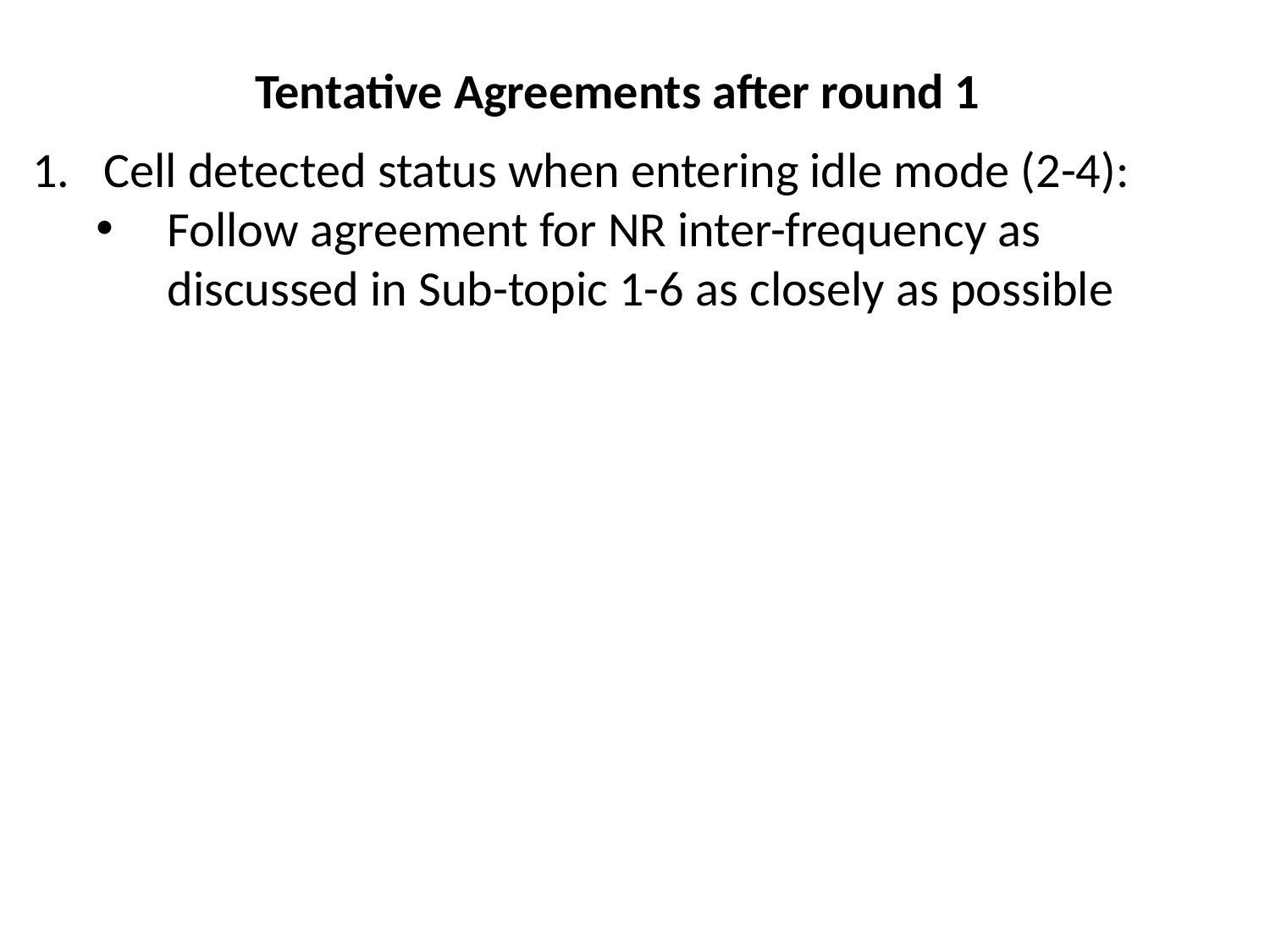

# Tentative Agreements after round 1
Cell detected status when entering idle mode (2-4):
Follow agreement for NR inter-frequency as discussed in Sub-topic 1-6 as closely as possible